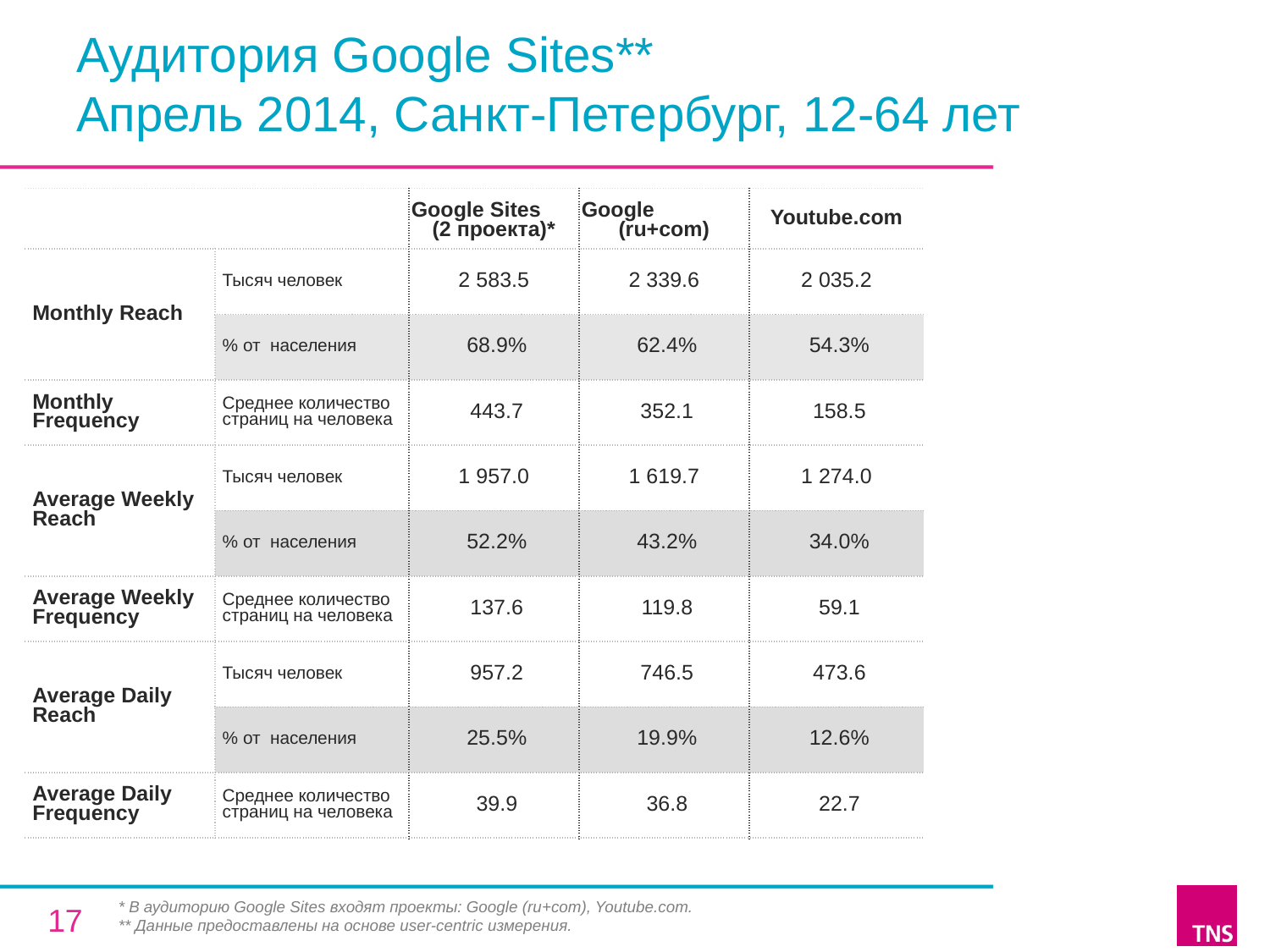

# Аудитория Google Sites** Апрель 2014, Санкт-Петербург, 12-64 лет
|  |  | Google Sites (2 проекта)\* | Google (ru+com) | Youtube.com |
| --- | --- | --- | --- | --- |
| Monthly Reach | Тысяч человек | 2 583.5 | 2 339.6 | 2 035.2 |
|  | % от населения | 68.9% | 62.4% | 54.3% |
| Monthly Frequency | Среднее количество страниц на человека | 443.7 | 352.1 | 158.5 |
| Average Weekly Reach | Тысяч человек | 1 957.0 | 1 619.7 | 1 274.0 |
|  | % от населения | 52.2% | 43.2% | 34.0% |
| Average Weekly Frequency | Среднее количество страниц на человека | 137.6 | 119.8 | 59.1 |
| Average Daily Reach | Тысяч человек | 957.2 | 746.5 | 473.6 |
|  | % от населения | 25.5% | 19.9% | 12.6% |
| Average Daily Frequency | Среднее количество страниц на человека | 39.9 | 36.8 | 22.7 |
* В аудиторию Google Sites входят проекты: Google (ru+com), Youtube.com.
** Данные предоставлены на основе user-centric измерения.
17